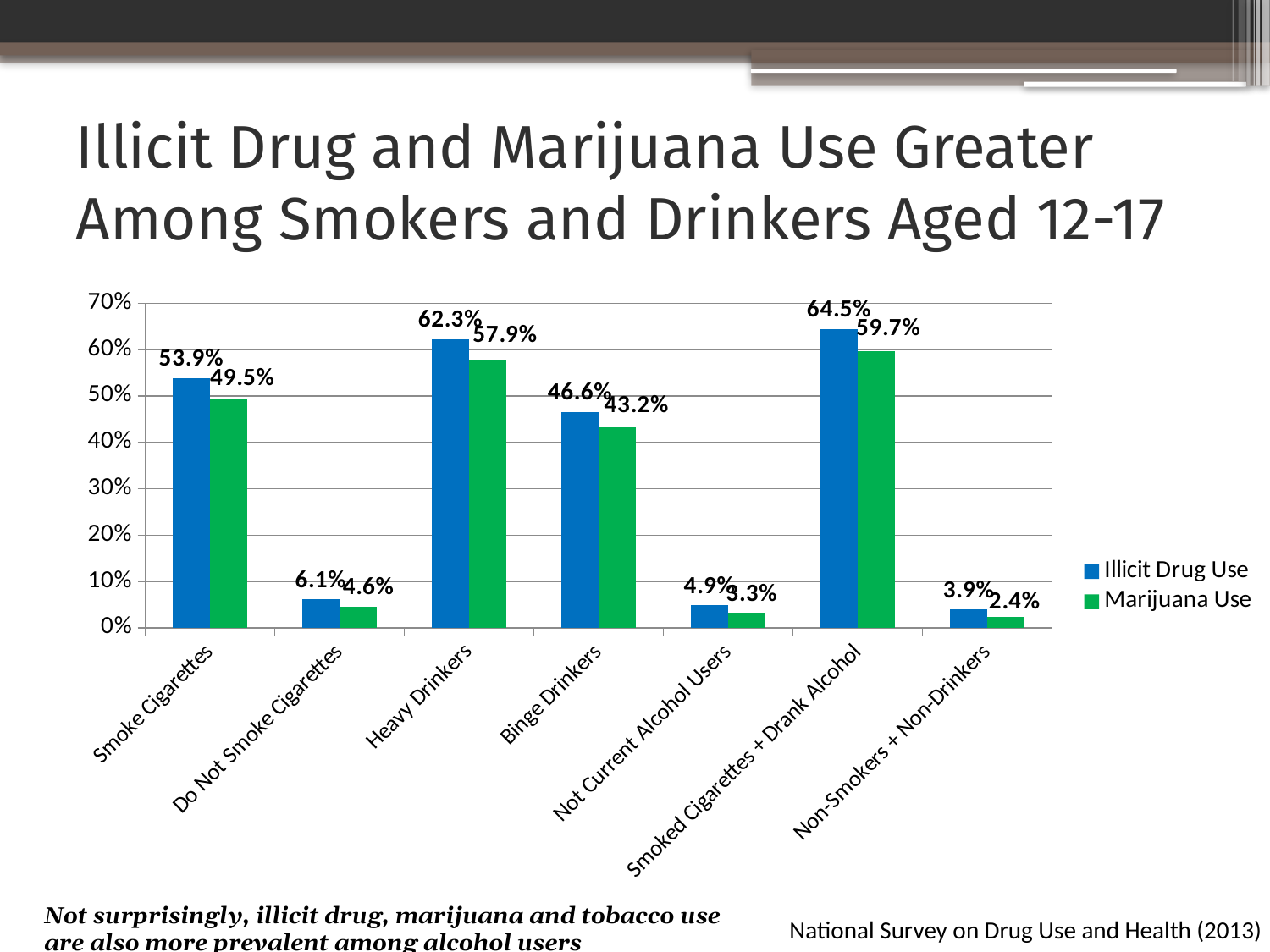

# Illicit Drug and Marijuana Use Greater Among Smokers and Drinkers Aged 12-17

### Chart

| Category | Illicit Drug Use | Marijuana Use |
|---|---|---|
| Smoke Cigarettes | 0.539 | 0.495 |
| Do Not Smoke Cigarettes | 0.061 | 0.046 |
| Heavy Drinkers | 0.623 | 0.579 |
| Binge Drinkers | 0.466 | 0.432 |
| Not Current Alcohol Users | 0.049 | 0.033 |
| Smoked Cigarettes + Drank Alcohol | 0.645 | 0.597 |
| Non-Smokers + Non-Drinkers | 0.039 | 0.024 |
Not surprisingly, illicit drug, marijuana and tobacco use are also more prevalent among alcohol users
National Survey on Drug Use and Health (2013)